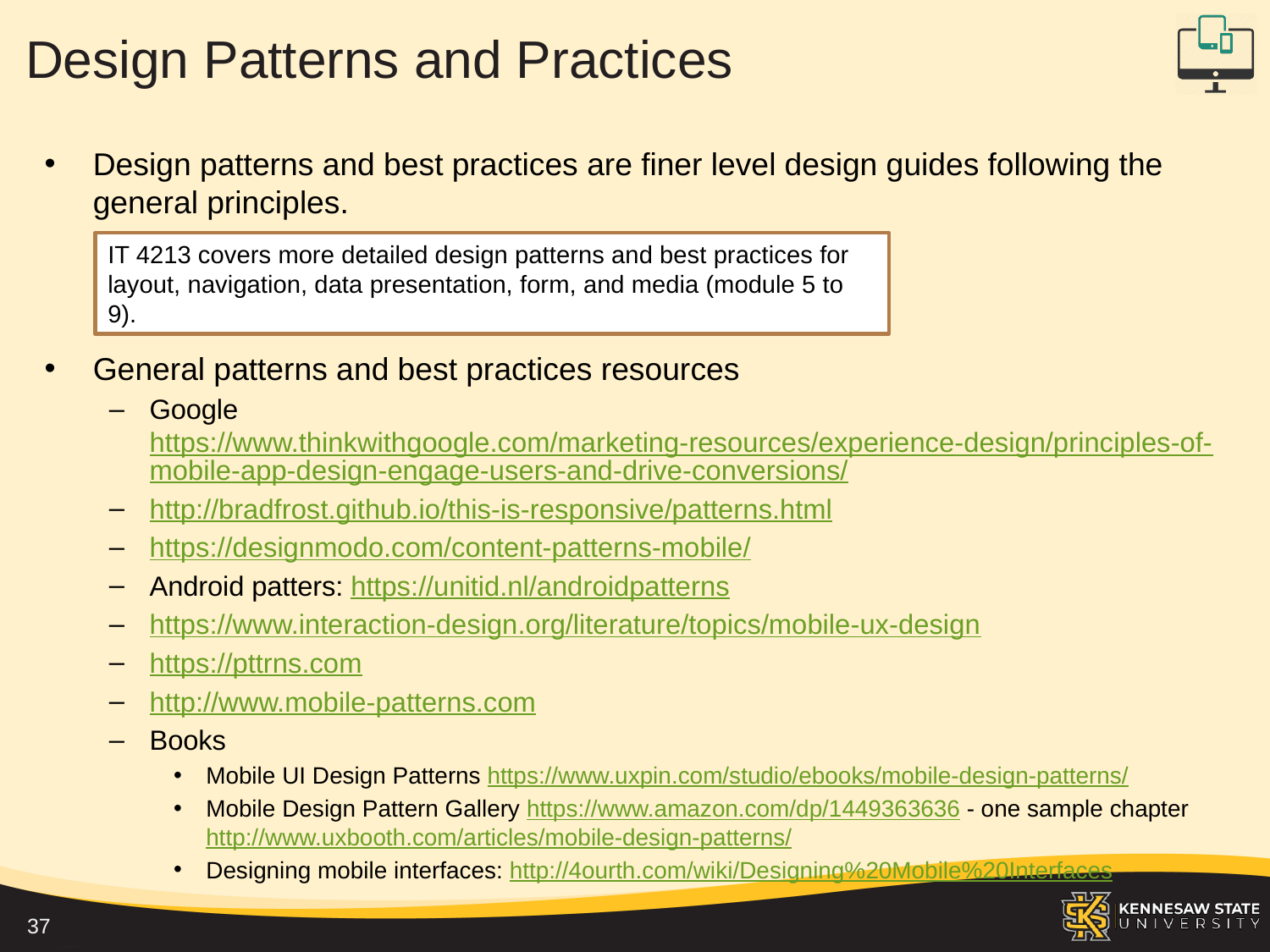

# Design Patterns and Practices
Design patterns and best practices are finer level design guides following the general principles.

General patterns and best practices resources
Google https://www.thinkwithgoogle.com/marketing-resources/experience-design/principles-of-mobile-app-design-engage-users-and-drive-conversions/
http://bradfrost.github.io/this-is-responsive/patterns.html
https://designmodo.com/content-patterns-mobile/
Android patters: https://unitid.nl/androidpatterns
https://www.interaction-design.org/literature/topics/mobile-ux-design
https://pttrns.com
http://www.mobile-patterns.com
Books
Mobile UI Design Patterns https://www.uxpin.com/studio/ebooks/mobile-design-patterns/
Mobile Design Pattern Gallery https://www.amazon.com/dp/1449363636 - one sample chapter http://www.uxbooth.com/articles/mobile-design-patterns/
Designing mobile interfaces: http://4ourth.com/wiki/Designing%20Mobile%20Interfaces
IT 4213 covers more detailed design patterns and best practices for layout, navigation, data presentation, form, and media (module 5 to 9).
37